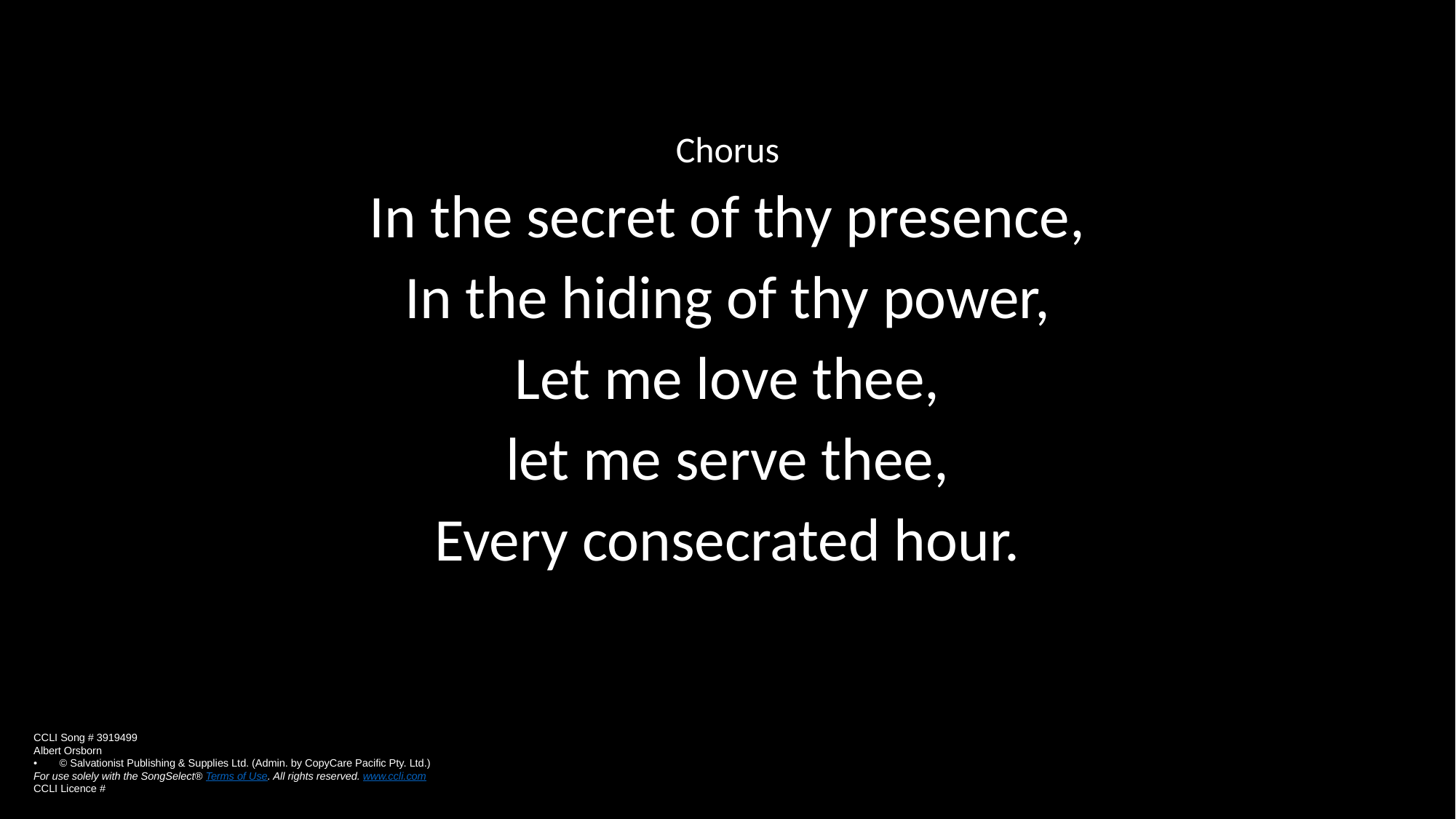

Chorus
In the secret of thy presence,
In the hiding of thy power,
Let me love thee,
let me serve thee,
Every consecrated hour.
CCLI Song # 3919499
Albert Orsborn
© Salvationist Publishing & Supplies Ltd. (Admin. by CopyCare Pacific Pty. Ltd.)
For use solely with the SongSelect® Terms of Use. All rights reserved. www.ccli.com
CCLI Licence #